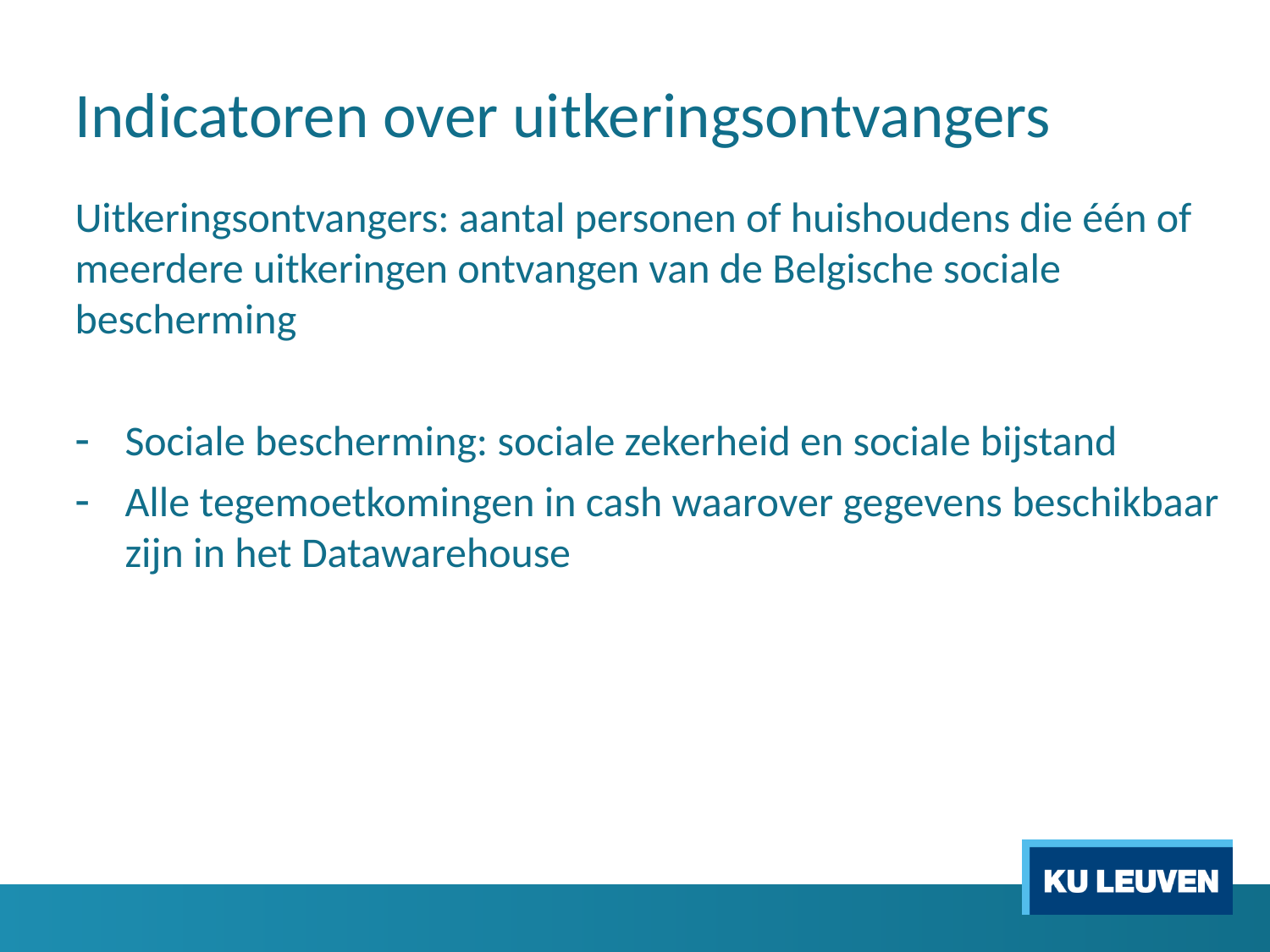

# Indicatoren over uitkeringsontvangers
Uitkeringsontvangers: aantal personen of huishoudens die één of meerdere uitkeringen ontvangen van de Belgische sociale bescherming

Sociale bescherming: sociale zekerheid en sociale bijstand
Alle tegemoetkomingen in cash waarover gegevens beschikbaar zijn in het Datawarehouse